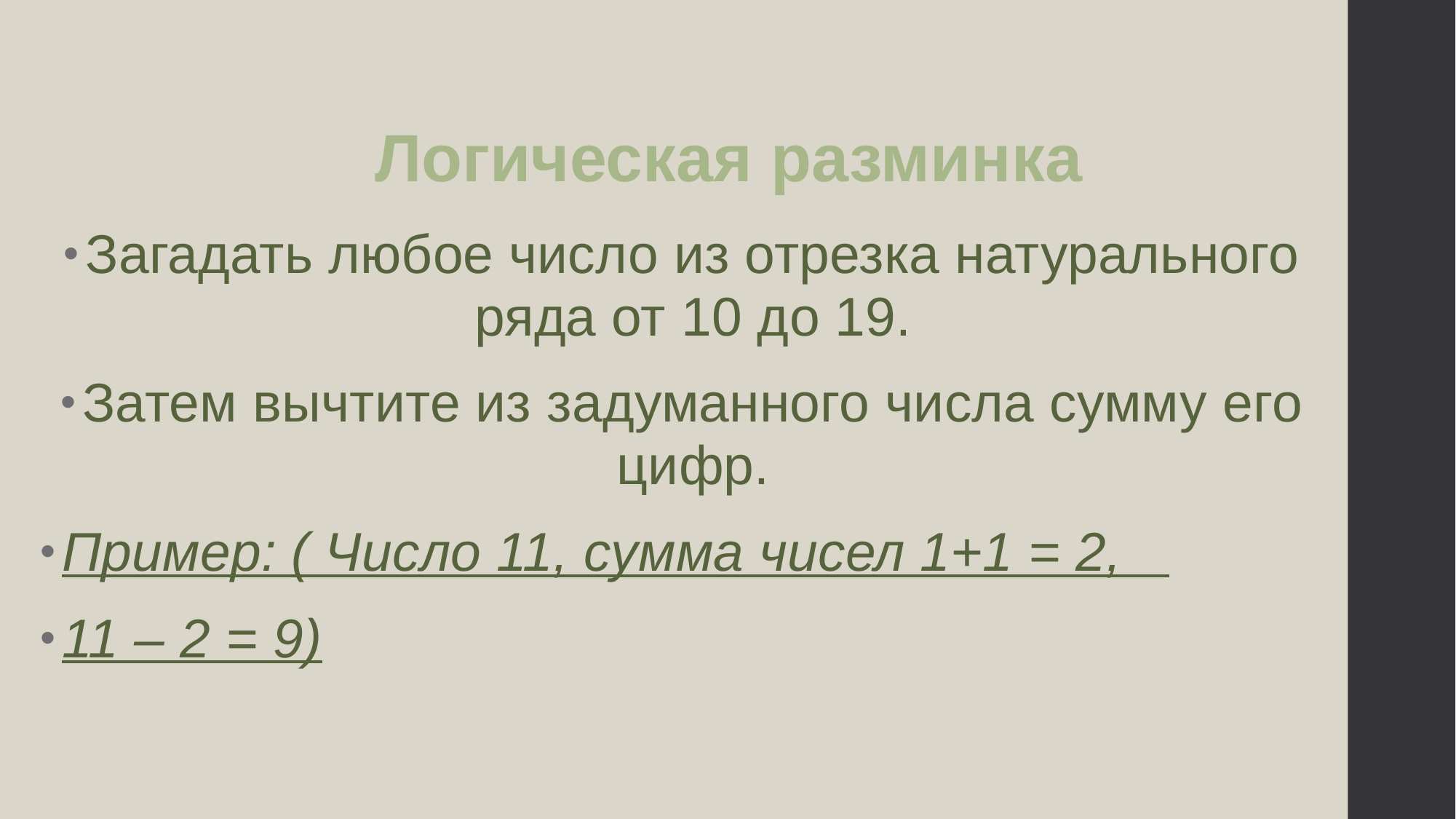

# Логическая разминка
Загадать любое число из отрезка натурального ряда от 10 до 19.
Затем вычтите из задуманного числа сумму его цифр.
Пример: ( Число 11, сумма чисел 1+1 = 2,
11 – 2 = 9)